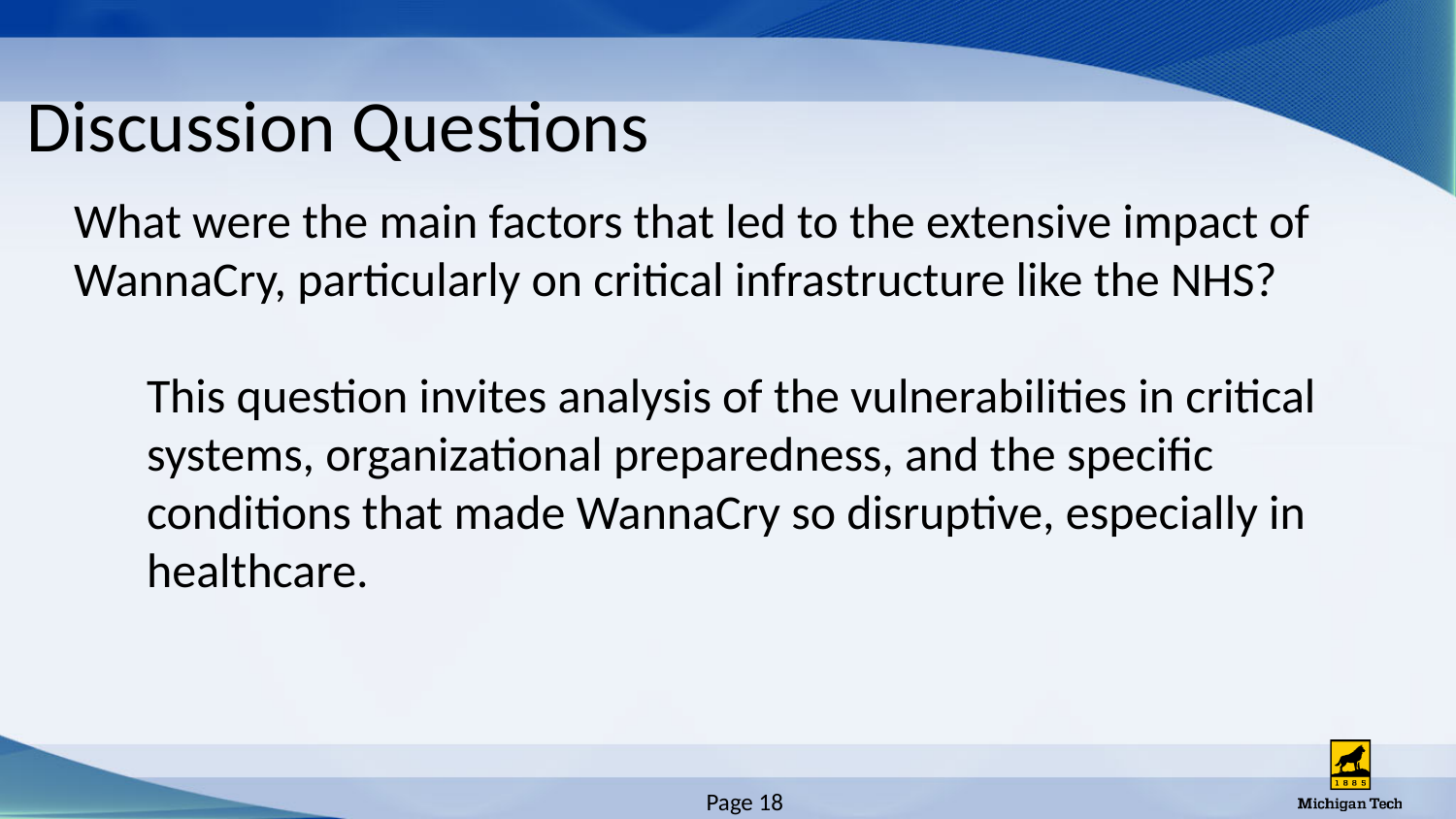

# Discussion Questions
What were the main factors that led to the extensive impact of WannaCry, particularly on critical infrastructure like the NHS?

This question invites analysis of the vulnerabilities in critical systems, organizational preparedness, and the specific conditions that made WannaCry so disruptive, especially in healthcare.